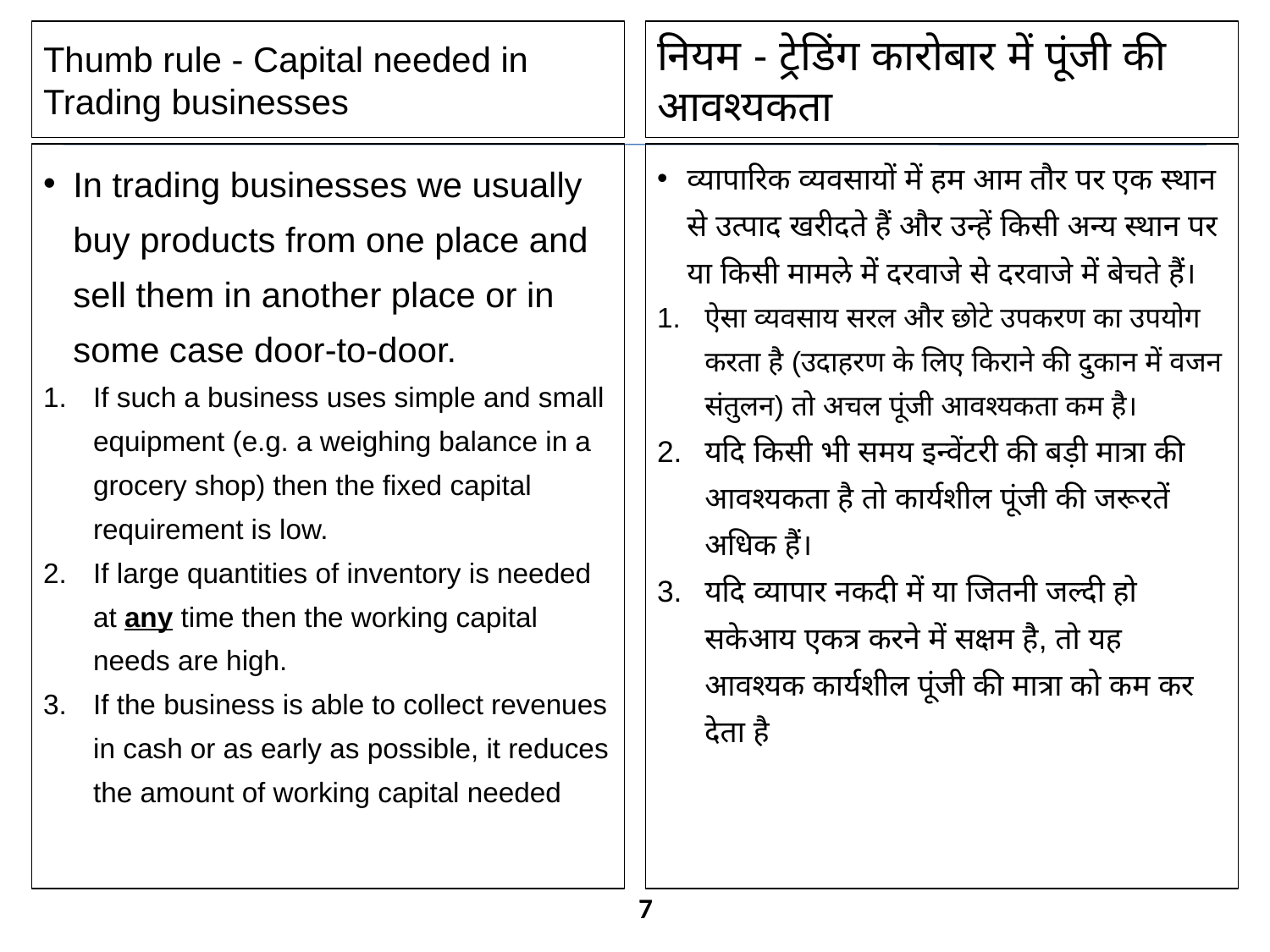

Thumb rule - Capital needed in Trading businesses
नियम - ट्रेडिंग कारोबार में पूंजी की आवश्यकता
In trading businesses we usually buy products from one place and sell them in another place or in some case door-to-door.
If such a business uses simple and small equipment (e.g. a weighing balance in a grocery shop) then the fixed capital requirement is low.
If large quantities of inventory is needed at any time then the working capital needs are high.
If the business is able to collect revenues in cash or as early as possible, it reduces the amount of working capital needed
व्यापारिक व्यवसायों में हम आम तौर पर एक स्थान से उत्पाद खरीदते हैं और उन्हें किसी अन्य स्थान पर या किसी मामले में दरवाजे से दरवाजे में बेचते हैं।
ऐसा व्यवसाय सरल और छोटे उपकरण का उपयोग करता है (उदाहरण के लिए किराने की दुकान में वजन संतुलन) तो अचल पूंजी आवश्यकता कम है।
यदि किसी भी समय इन्वेंटरी की बड़ी मात्रा की आवश्यकता है तो कार्यशील पूंजी की जरूरतें अधिक हैं।
यदि व्यापार नकदी में या जितनी जल्दी हो सकेआय एकत्र करने में सक्षम है, तो यह आवश्यक कार्यशील पूंजी की मात्रा को कम कर देता है

7